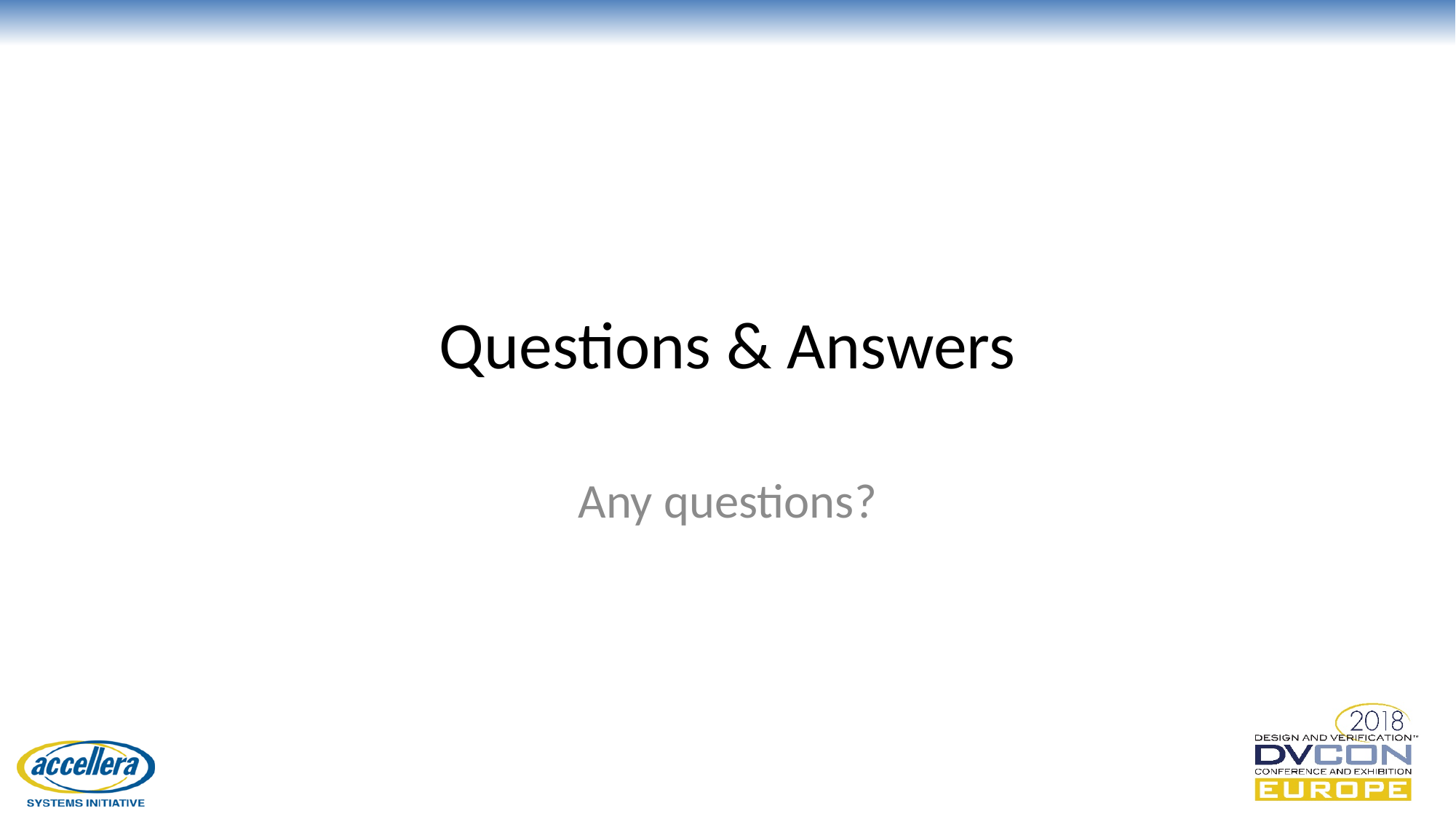

# Questions & Answers
Any questions?
© Accellera Systems Initiative
24